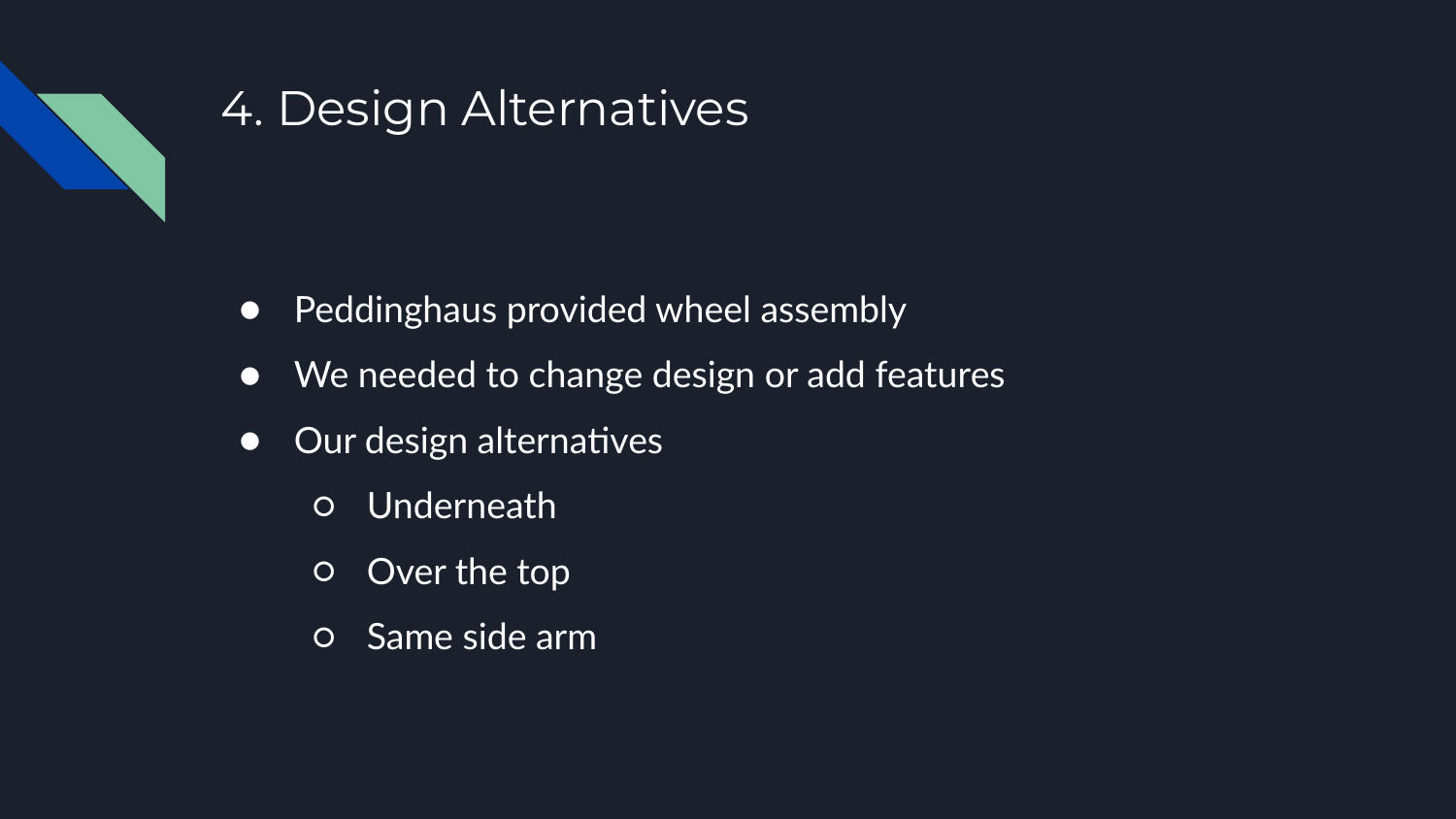

# 4. Design Alternatives
Peddinghaus provided wheel assembly
We needed to change design or add features
Our design alternatives
Underneath
Over the top
Same side arm